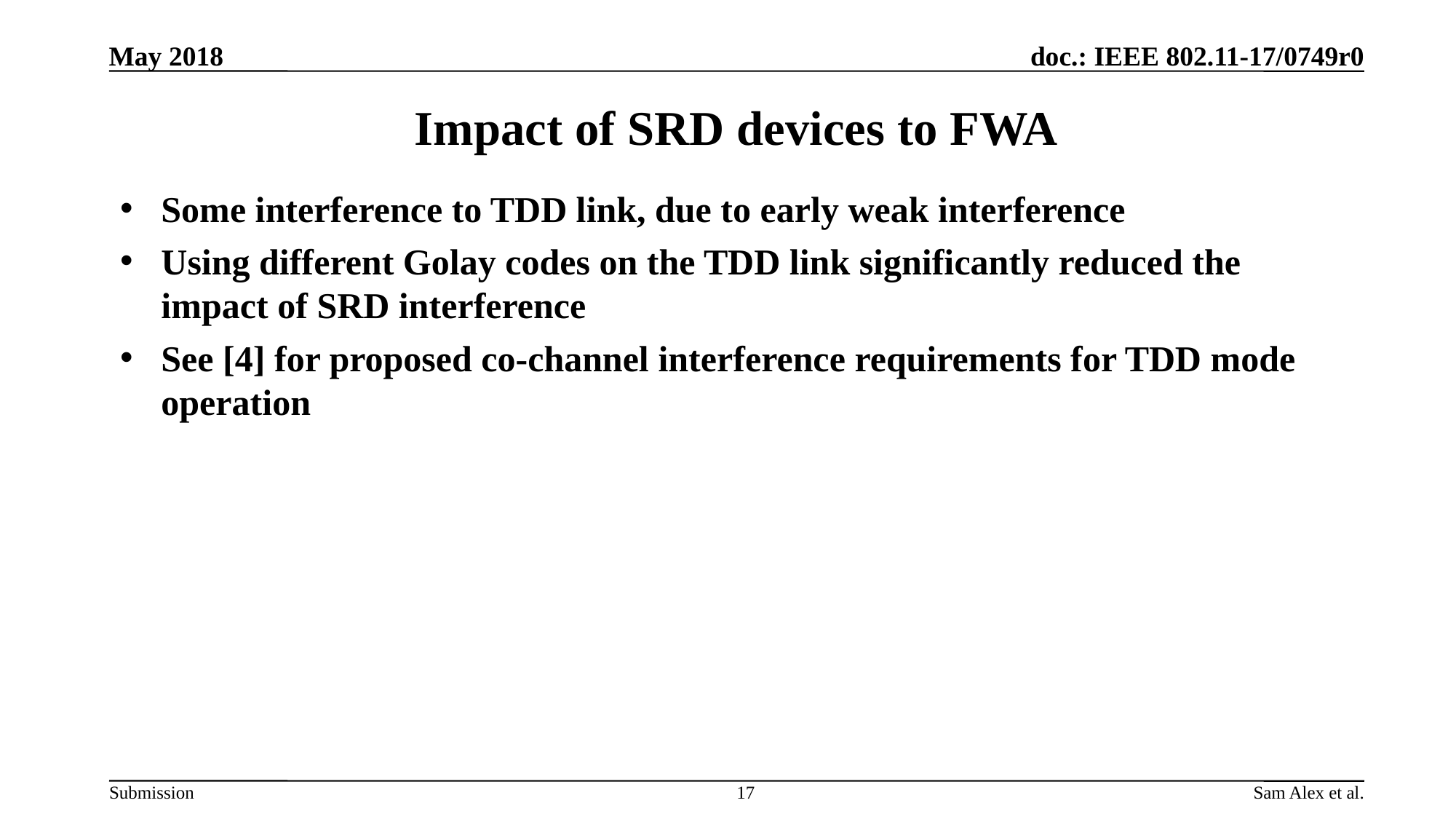

May 2018
# Impact of SRD devices to FWA
Some interference to TDD link, due to early weak interference
Using different Golay codes on the TDD link significantly reduced the impact of SRD interference
See [4] for proposed co-channel interference requirements for TDD mode operation
17
Sam Alex et al.